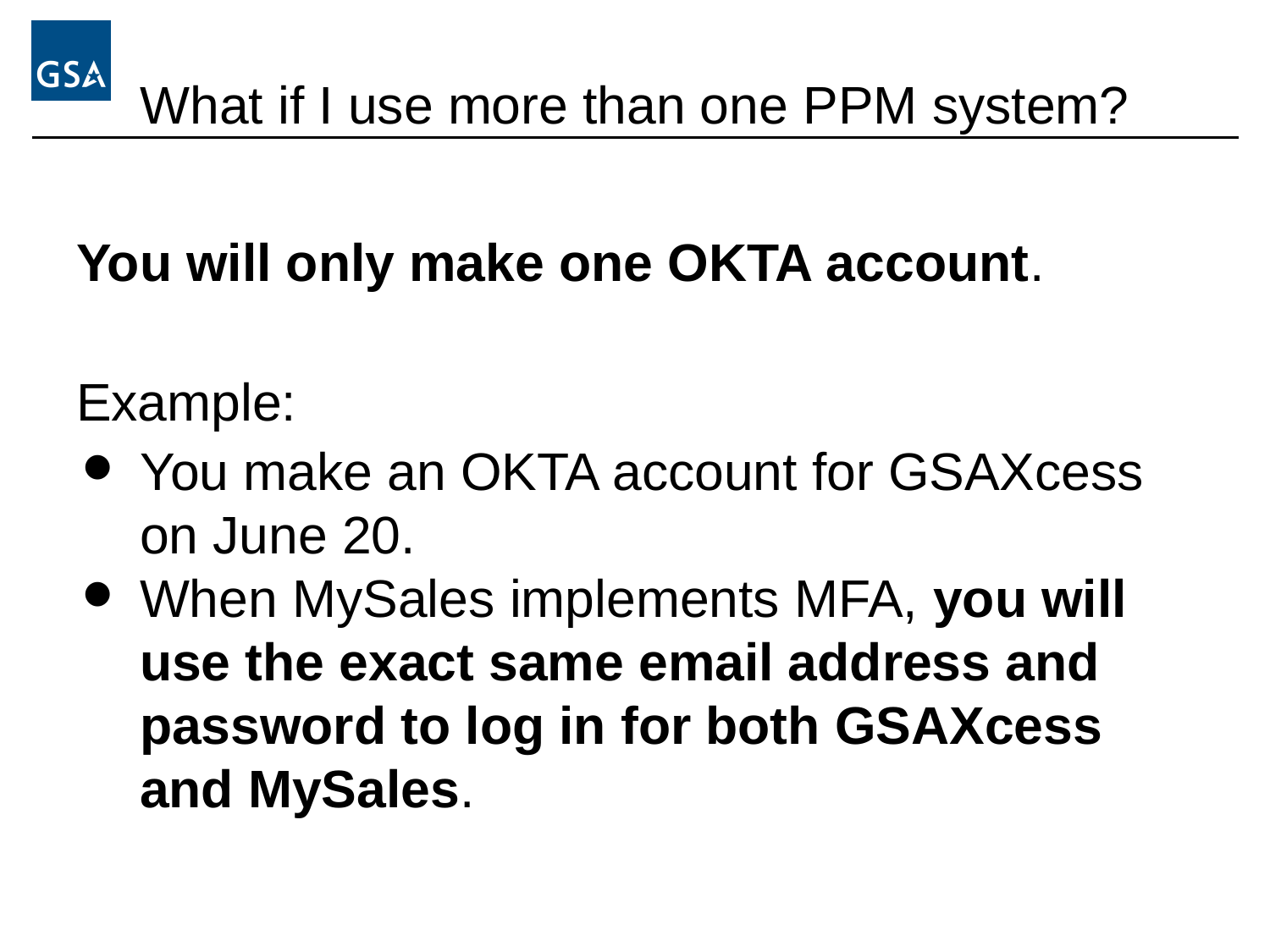

# What if I use more than one PPM system?

You will only make one OKTA account.

Example:
You make an OKTA account for GSAXcess on June 20.
When MySales implements MFA, you will use the exact same email address and password to log in for both GSAXcess and MySales.